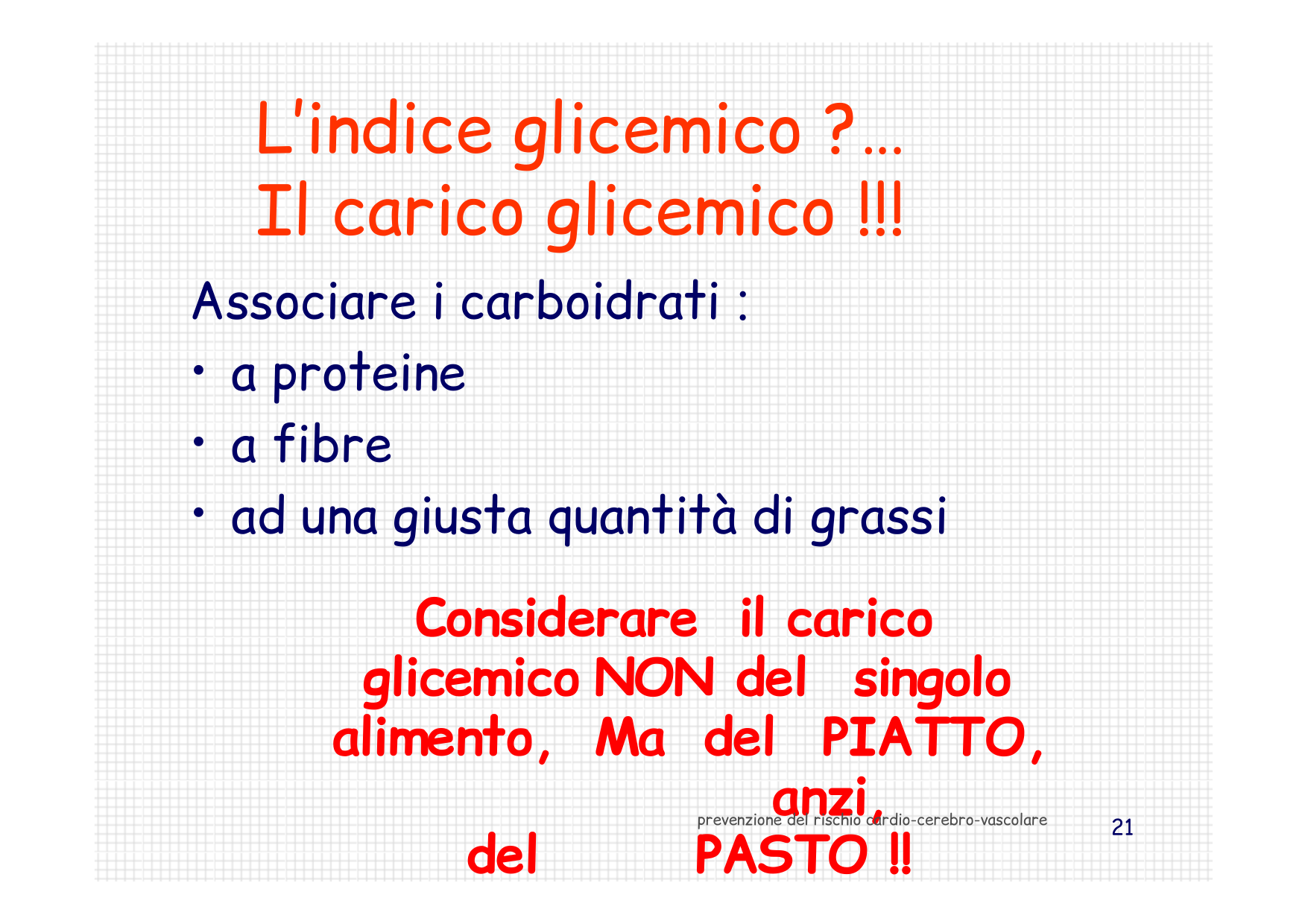

L’indice glicemico ?… Il carico glicemico !!!
Associare i carboidrati :
a proteine
a fibre
ad una giusta quantità di grassi
Considerare	il	carico	glicemico NON	del	singolo	alimento,   Ma	del	PIATTO,		anzi,
del	PASTO	!!

prevenzione del rischio cardio-cerebro-vascolare
21